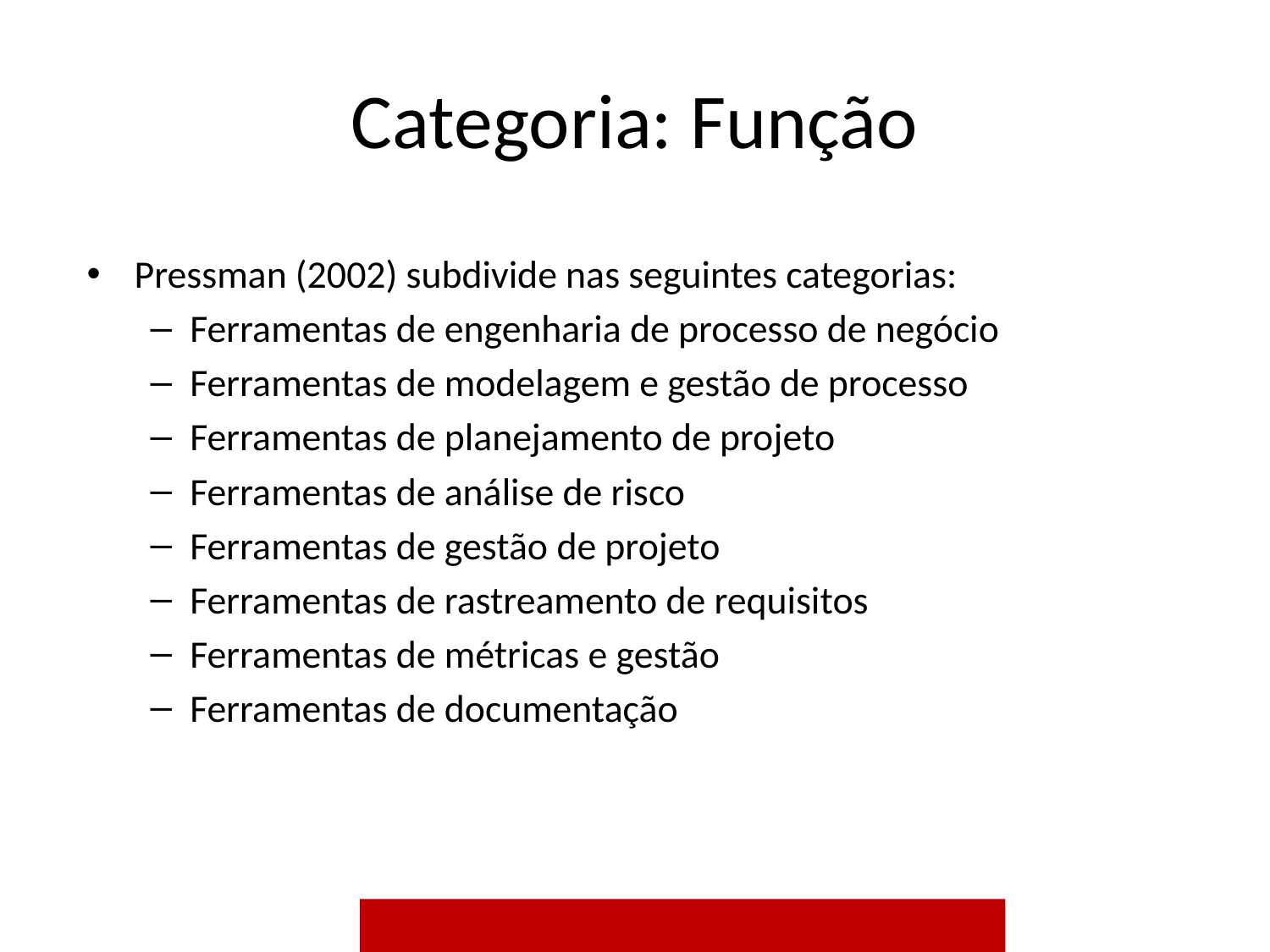

# Categoria: Função
Pressman (2002) subdivide nas seguintes categorias:
Ferramentas de engenharia de processo de negócio
Ferramentas de modelagem e gestão de processo
Ferramentas de planejamento de projeto
Ferramentas de análise de risco
Ferramentas de gestão de projeto
Ferramentas de rastreamento de requisitos
Ferramentas de métricas e gestão
Ferramentas de documentação